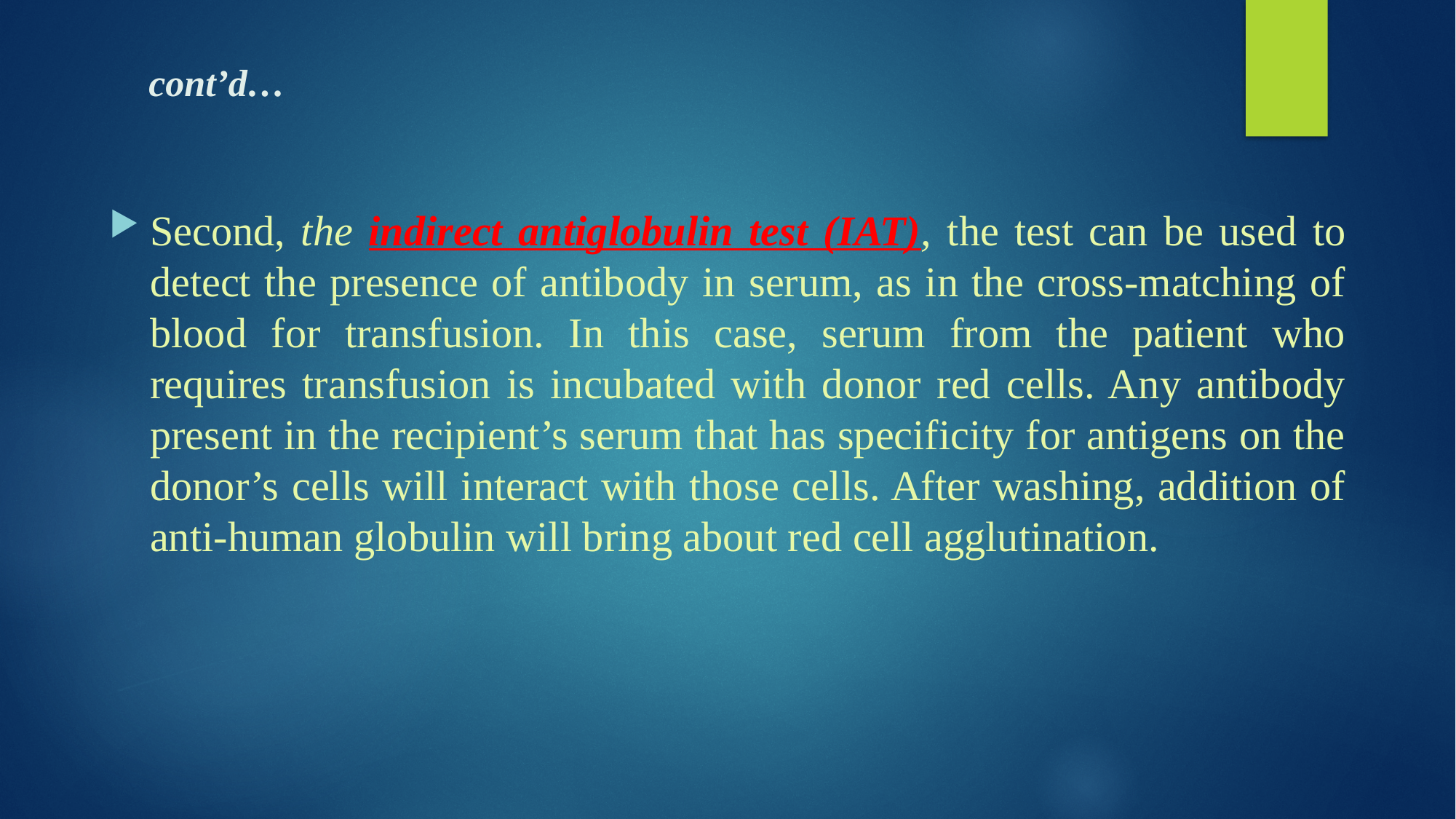

cont’d…
Second, the indirect antiglobulin test (IAT), the test can be used to detect the presence of antibody in serum, as in the cross-matching of blood for transfusion. In this case, serum from the patient who requires transfusion is incubated with donor red cells. Any antibody present in the recipient’s serum that has specificity for antigens on the donor’s cells will interact with those cells. After washing, addition of anti-human globulin will bring about red cell agglutination.